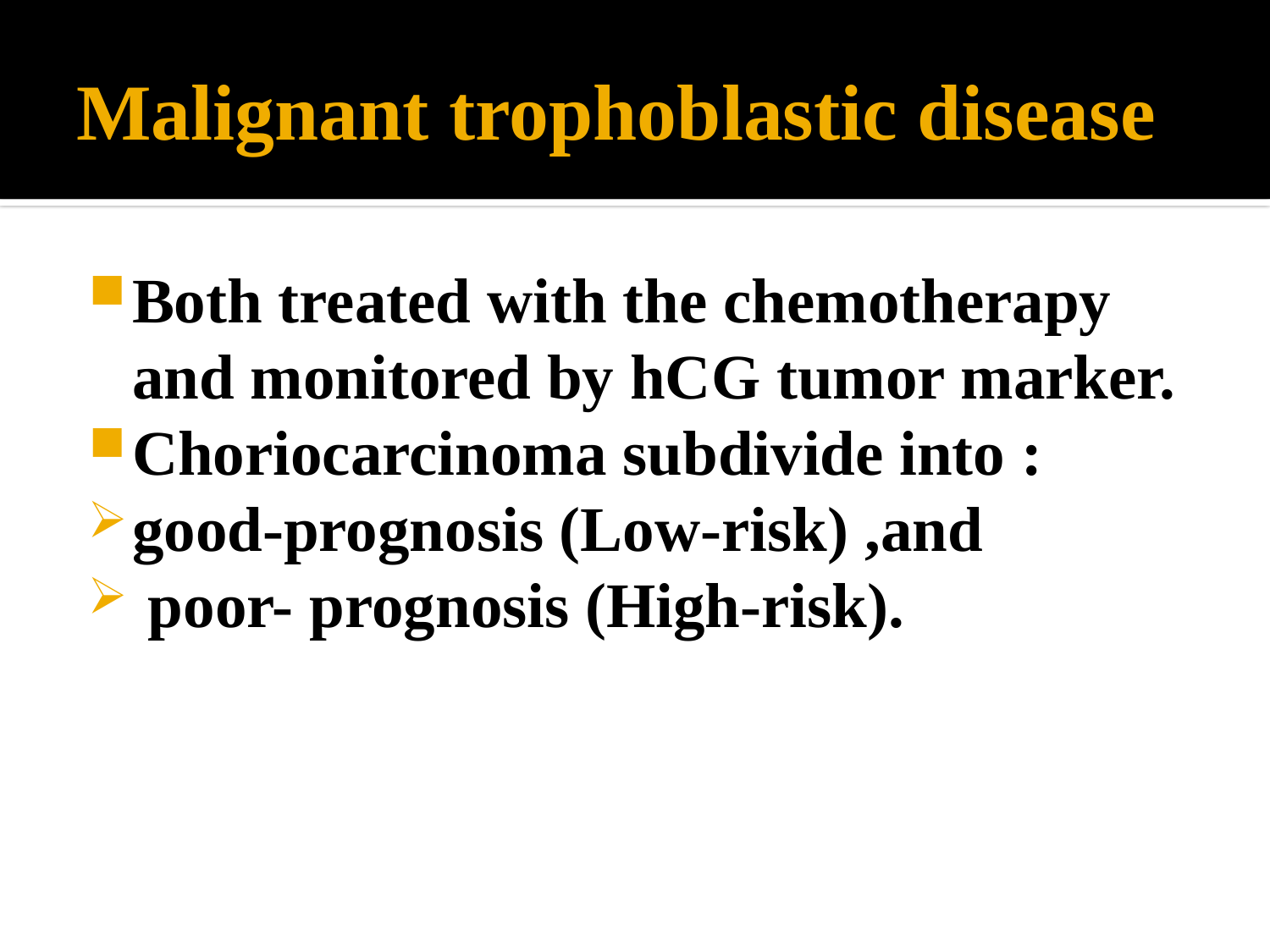

# Malignant trophoblastic disease
Both treated with the chemotherapy and monitored by hCG tumor marker.
Choriocarcinoma subdivide into :
good-prognosis (Low-risk) ,and
 poor- prognosis (High-risk).